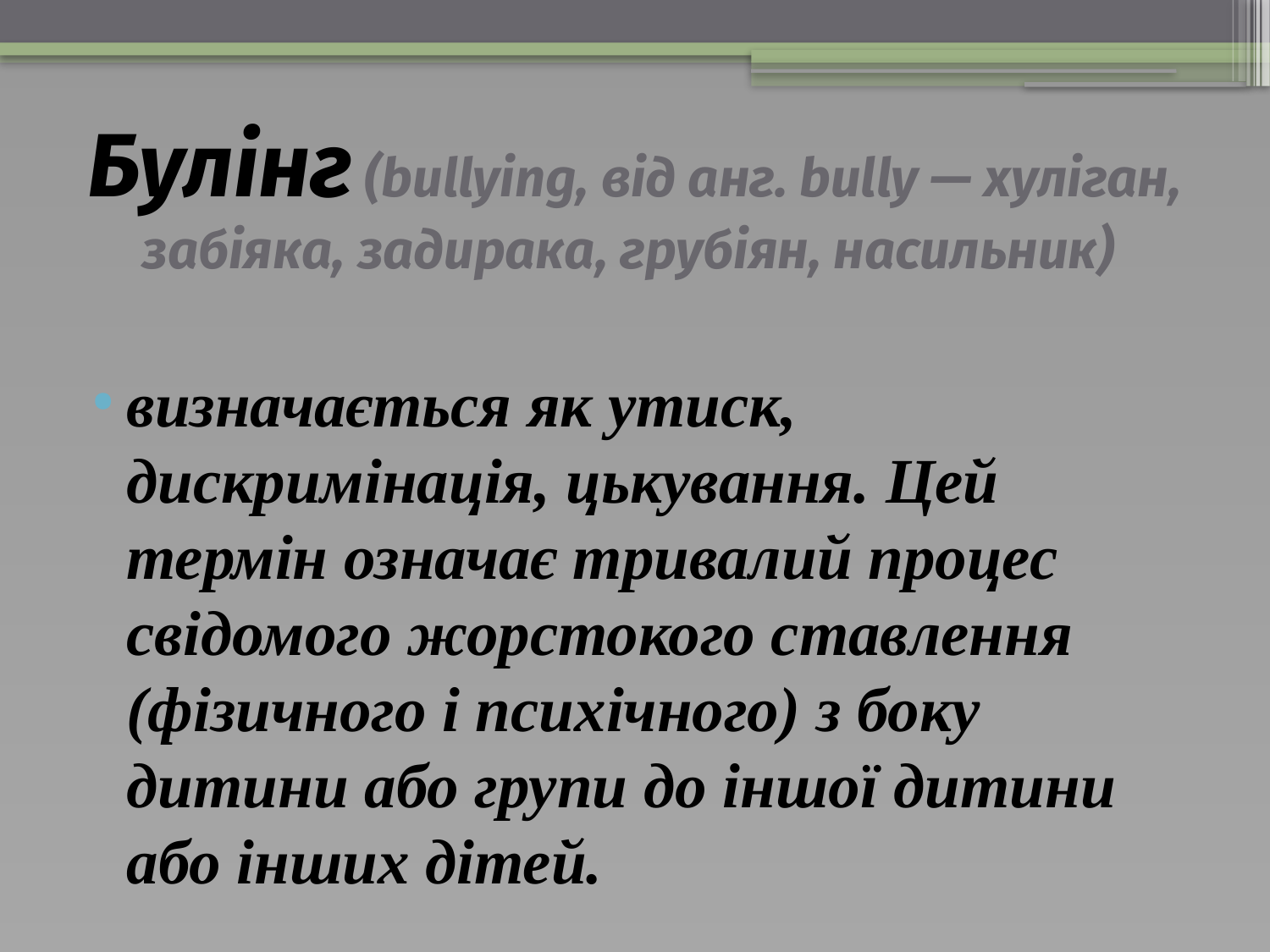

# Булінг (bullying, від анг. bully — хуліган, забіяка, задирака, грубіян, насильник)
визначається як утиск, дискримінація, цькування. Цей термін означає тривалий процес свідомого жорстокого ставлення (фізичного і психічного) з боку дитини або групи до іншої дитини або інших дітей.